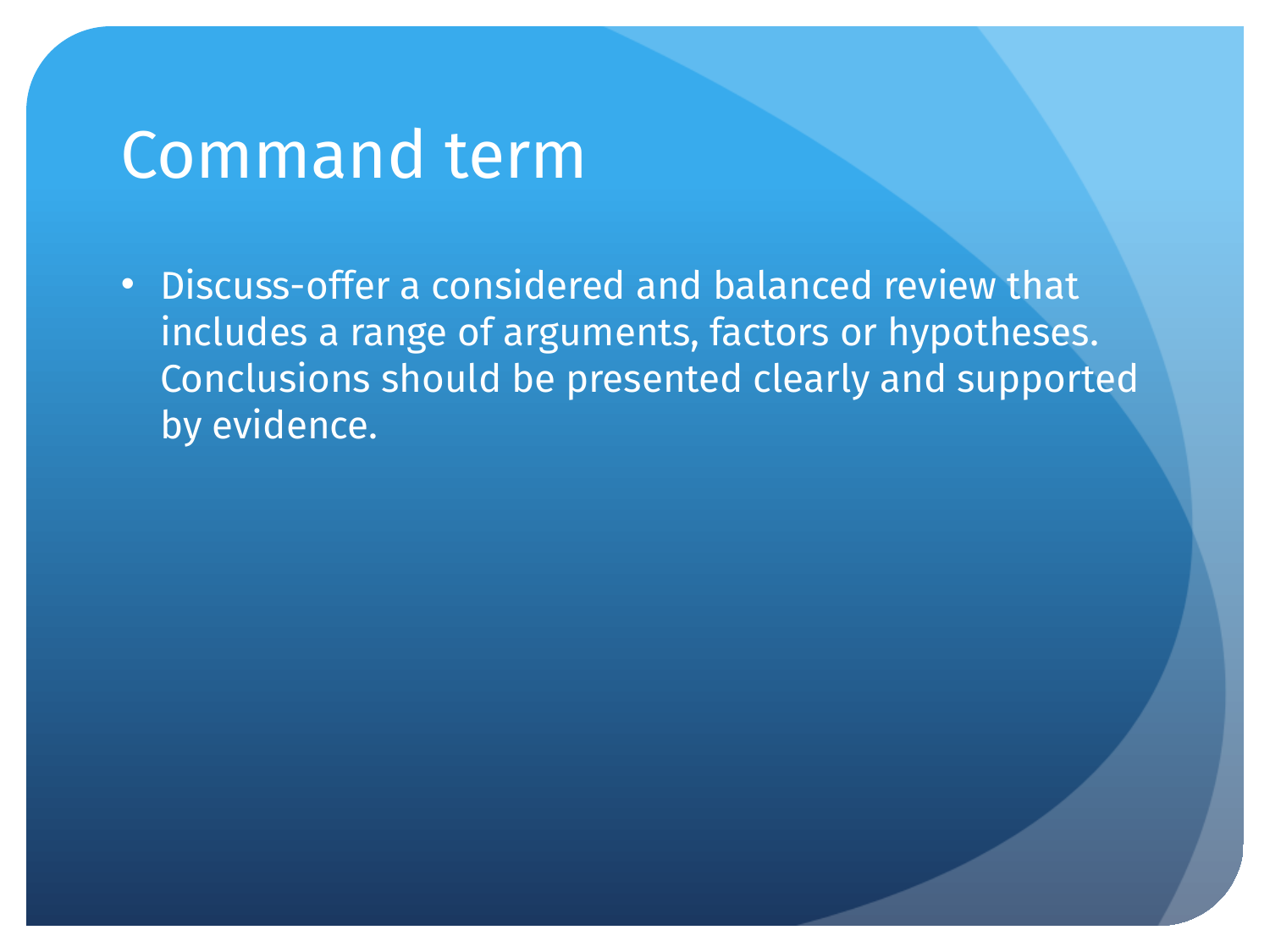

# Command term
Discuss-offer a considered and balanced review that includes a range of arguments, factors or hypotheses. Conclusions should be presented clearly and supported by evidence.